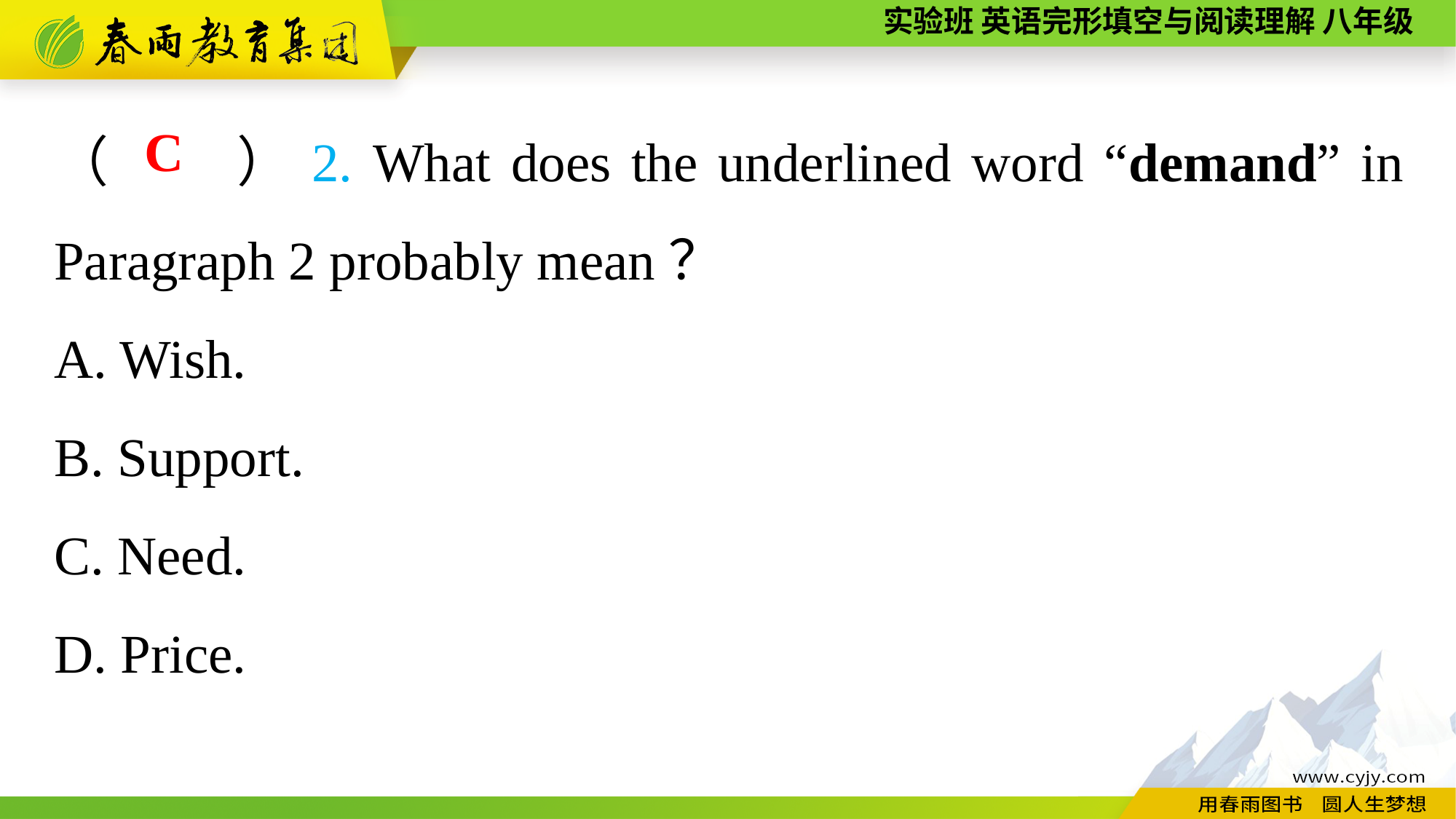

（　　）2. What does the underlined word “demand” in Paragraph 2 probably mean？
A. Wish.
B. Support.
C. Need.
D. Price.
C